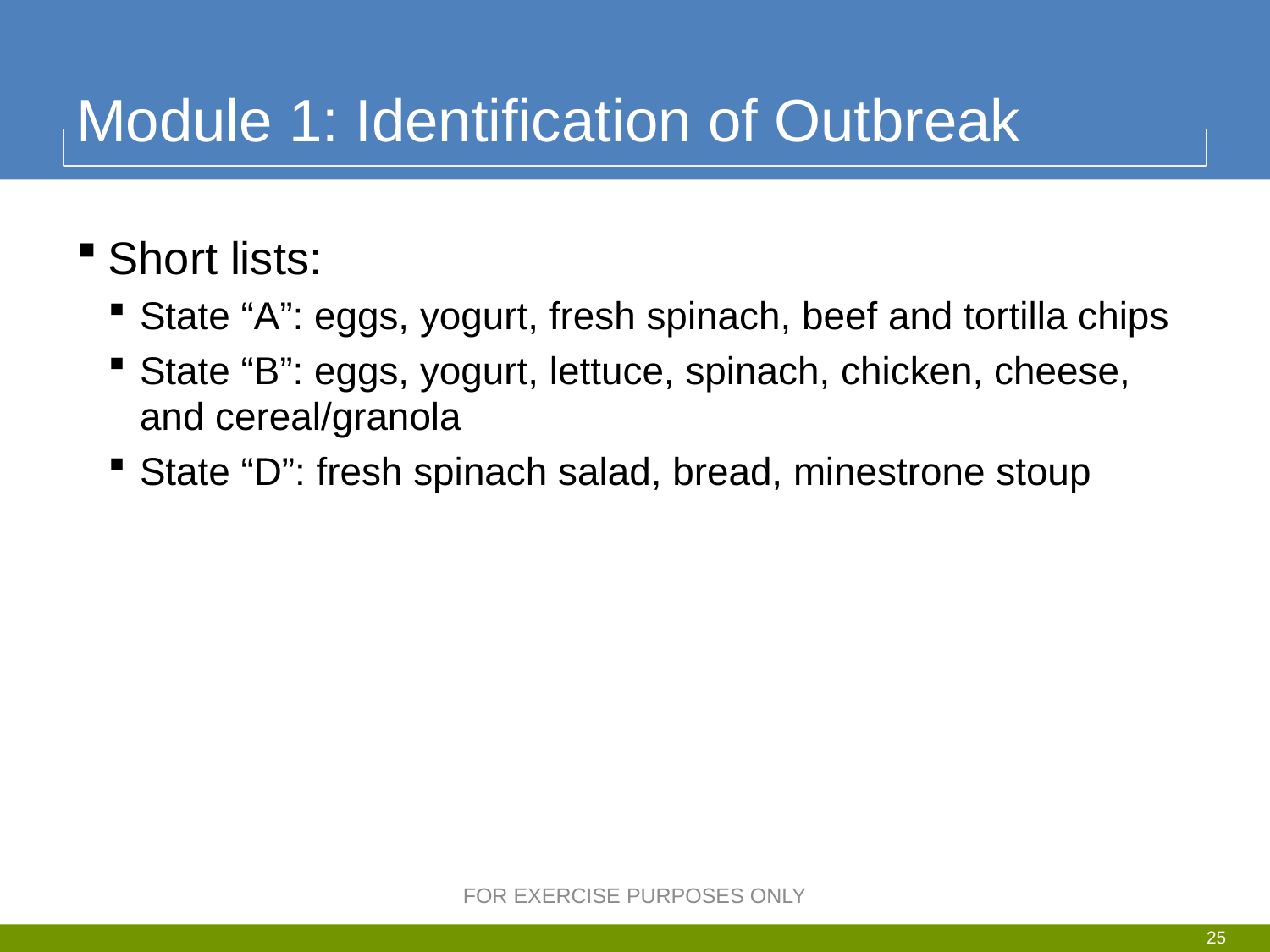

# Module 1: Identification of Outbreak
Short lists:
State “A”: eggs, yogurt, fresh spinach, beef and tortilla chips
State “B”: eggs, yogurt, lettuce, spinach, chicken, cheese, and cereal/granola
State “D”: fresh spinach salad, bread, minestrone stoup
FOR EXERCISE PURPOSES ONLY